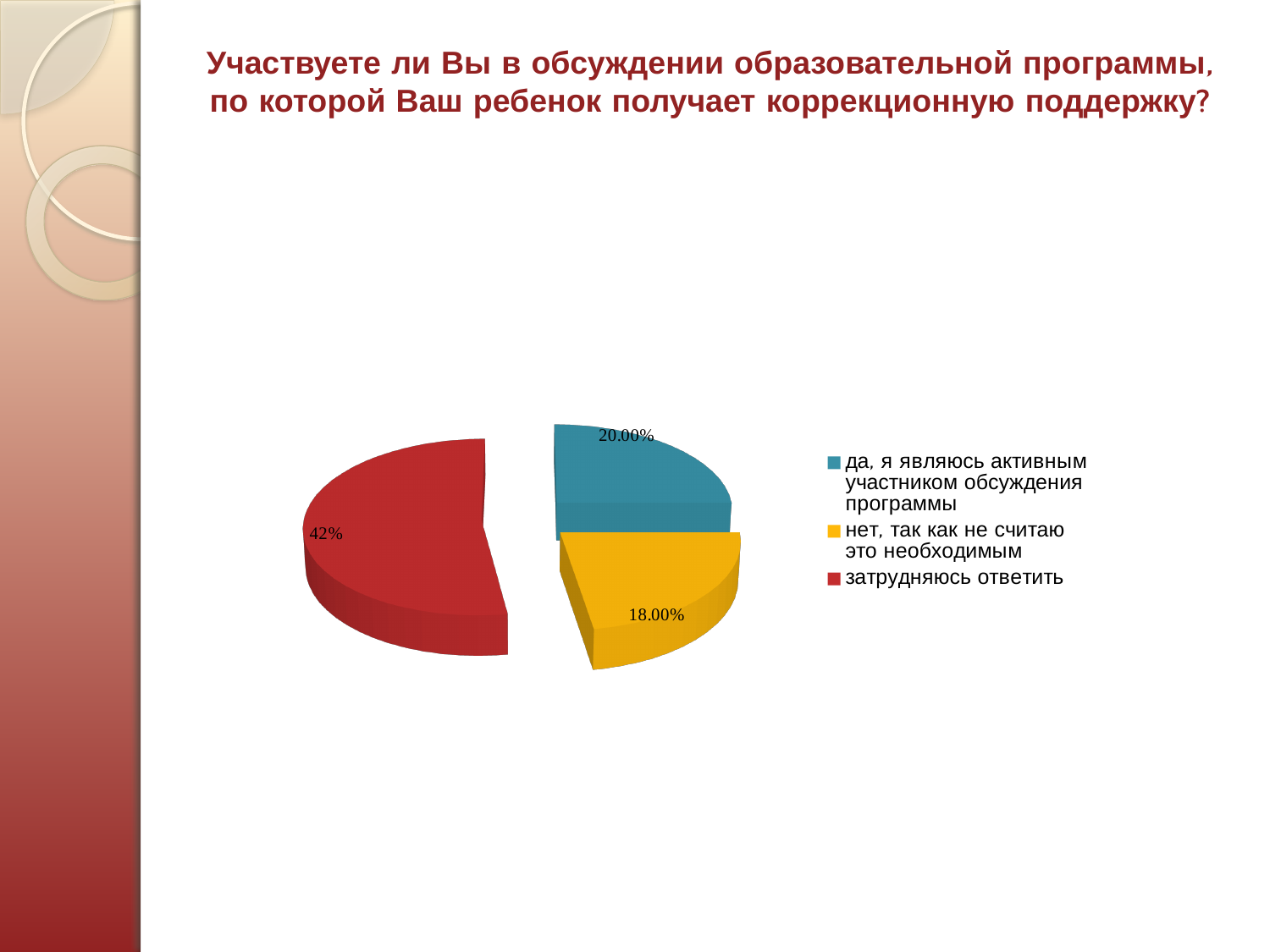

Участвуете ли Вы в обсуждении образовательной программы, по которой Ваш ребенок получает коррекционную поддержку?

[unsupported chart]

[unsupported chart]

[unsupported chart]

[unsupported chart]

[unsupported chart]

[unsupported chart]

[unsupported chart]